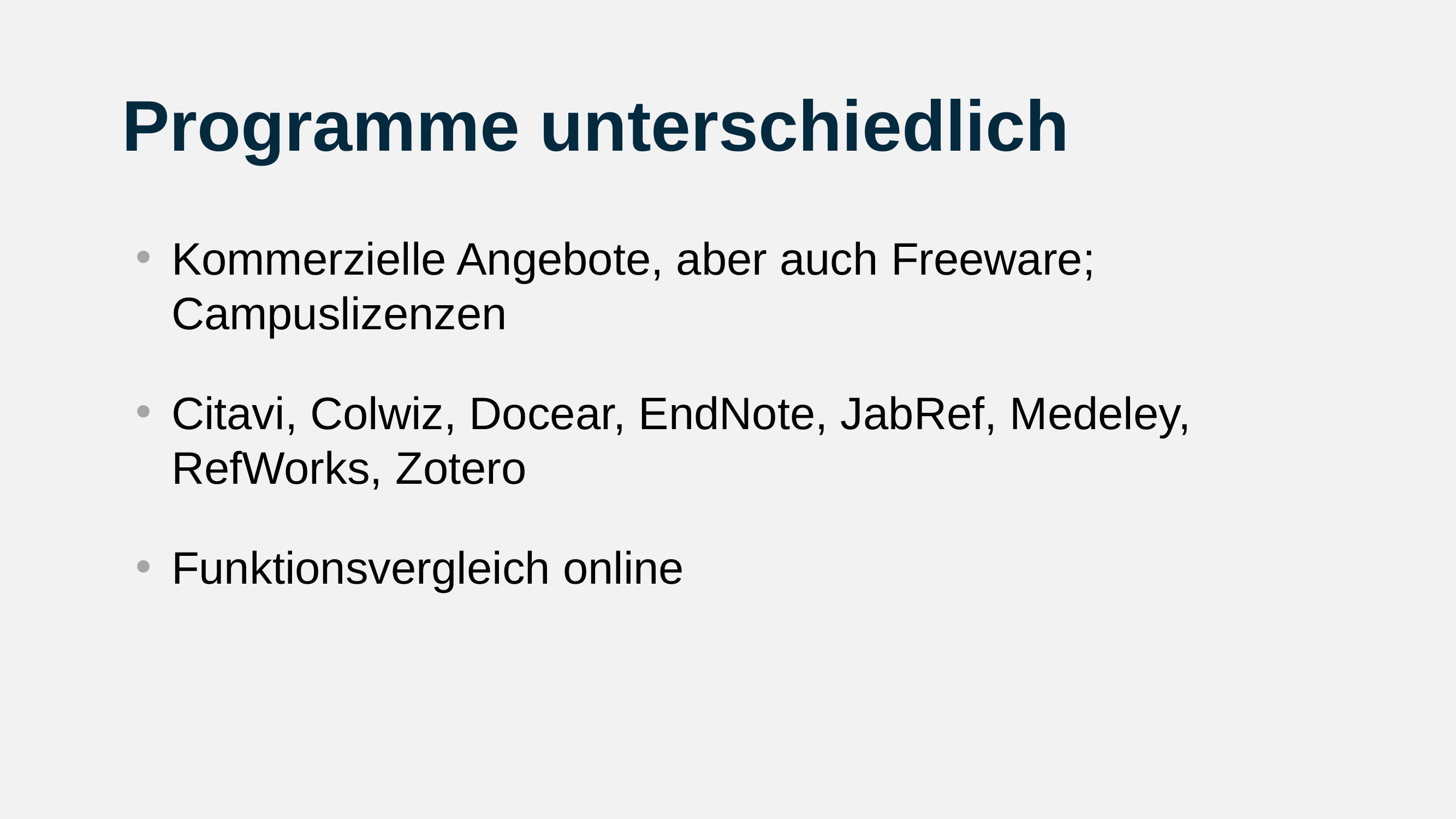

# Programme unterschiedlich
Kommerzielle Angebote, aber auch Freeware; Campuslizenzen
Citavi, Colwiz, Docear, EndNote, JabRef, Medeley, RefWorks, Zotero
Funktionsvergleich online